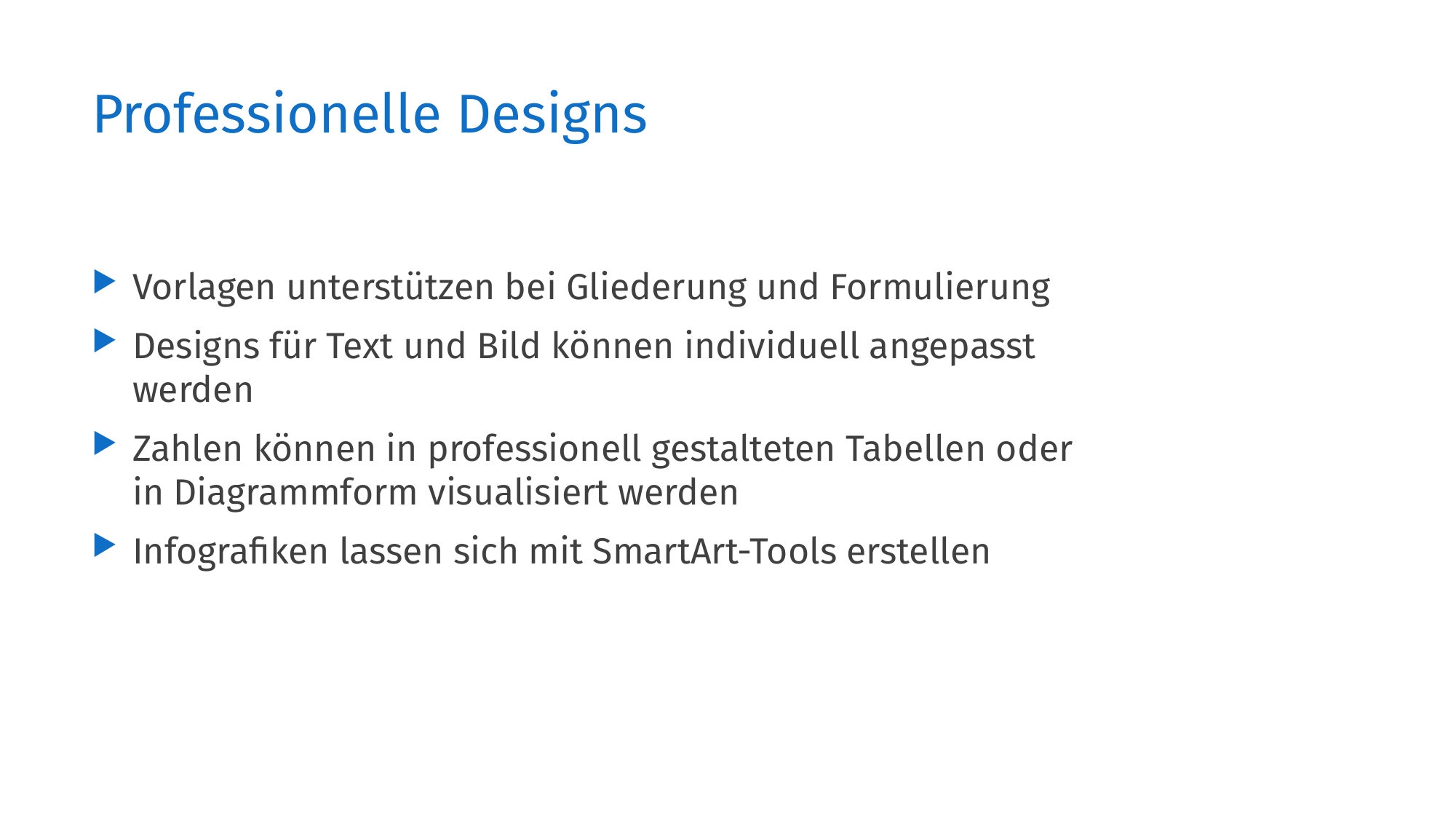

# Professionelle Designs
Vorlagen unterstützen bei Gliederung und Formulierung
Designs für Text und Bild können individuell angepasst werden
Zahlen können in professionell gestalteten Tabellen oder in Diagrammform visualisiert werden
Infografiken lassen sich mit SmartArt-Tools erstellen